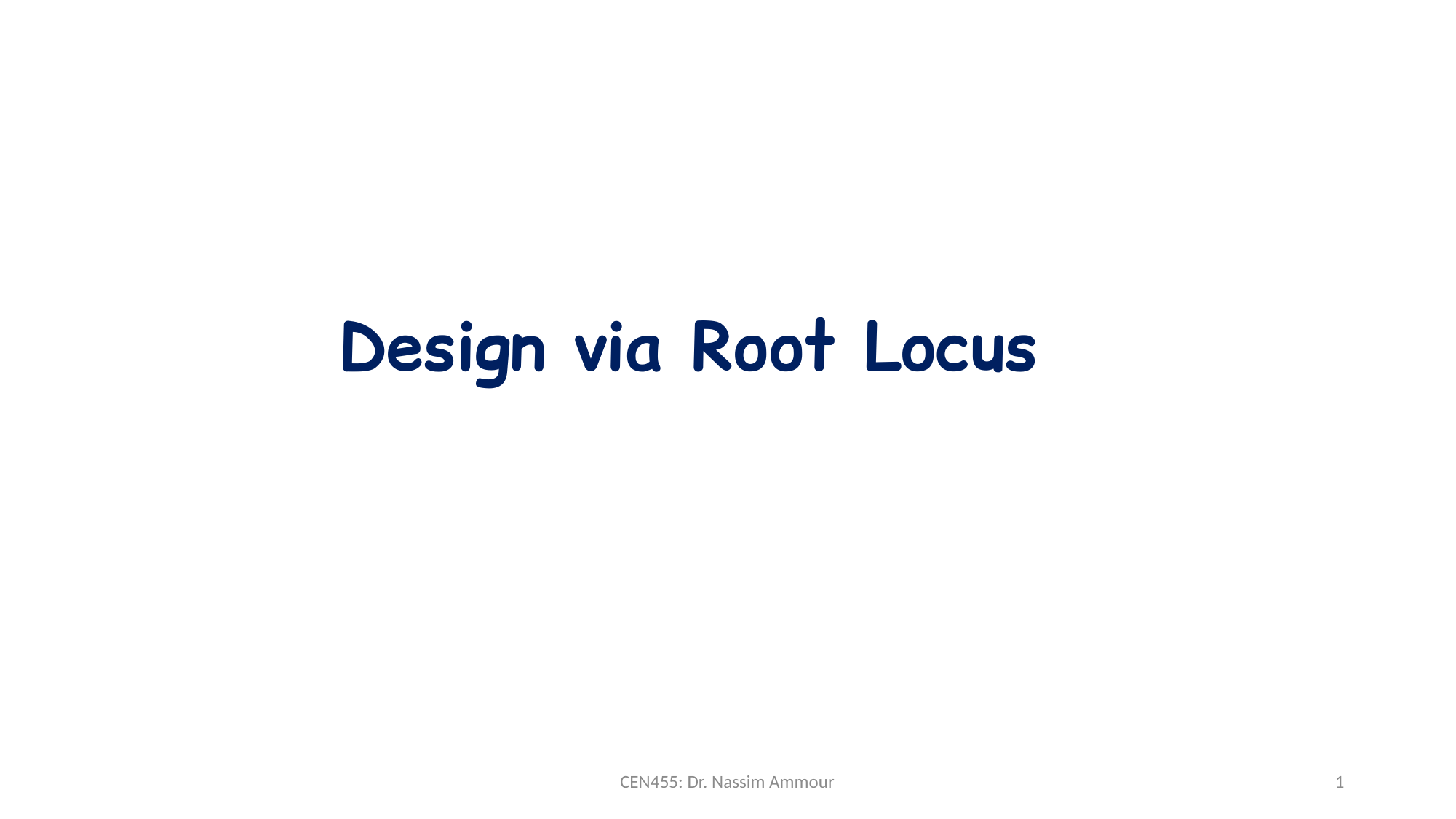

Design via Root Locus
CEN455: Dr. Nassim Ammour
1